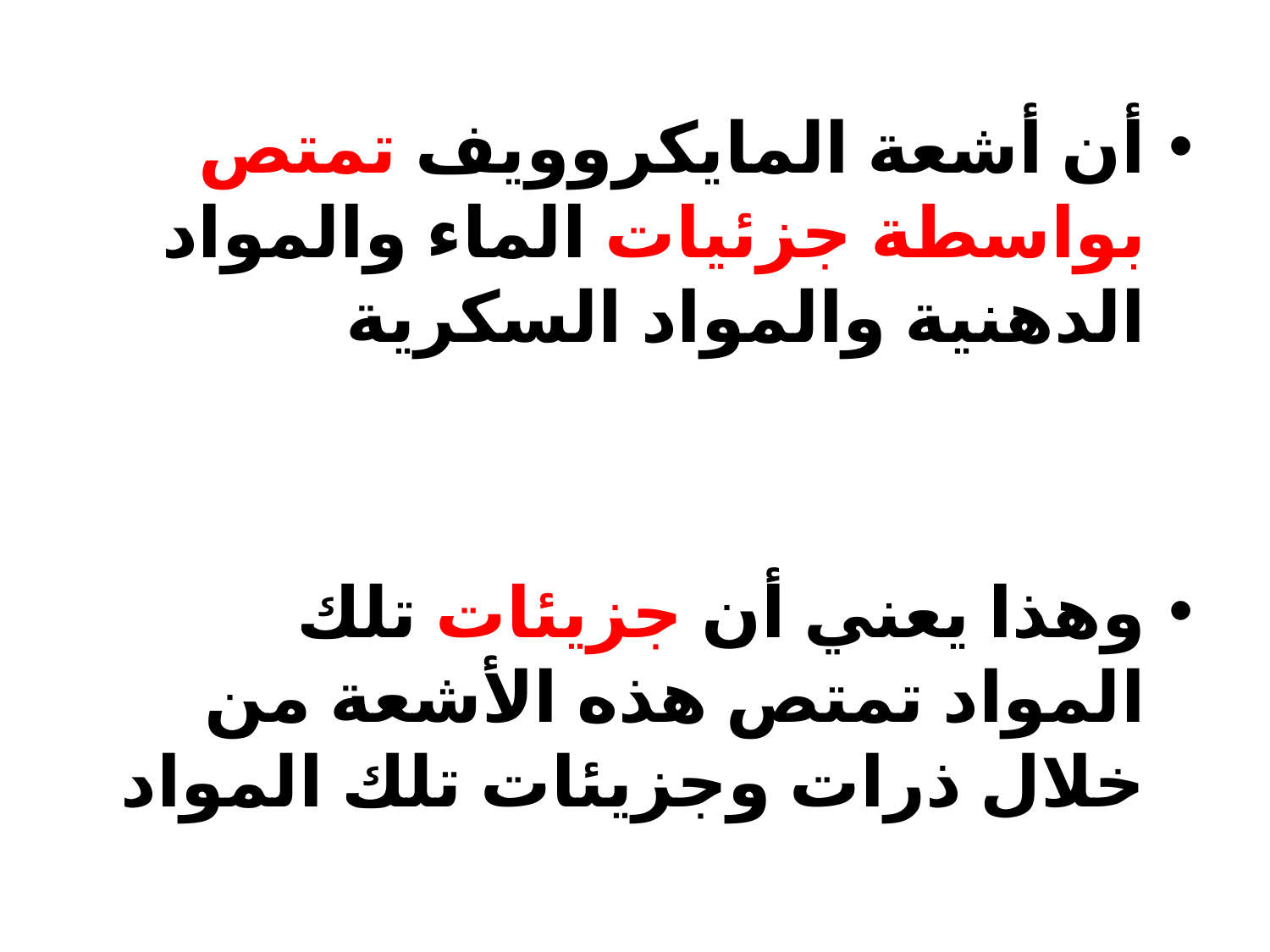

أن أشعة المايكروويف تمتص بواسطة جزئيات الماء والمواد الدهنية والمواد السكرية

وهذا يعني أن جزيئات تلك المواد تمتص هذه الأشعة من خلال ذرات وجزيئات تلك المواد